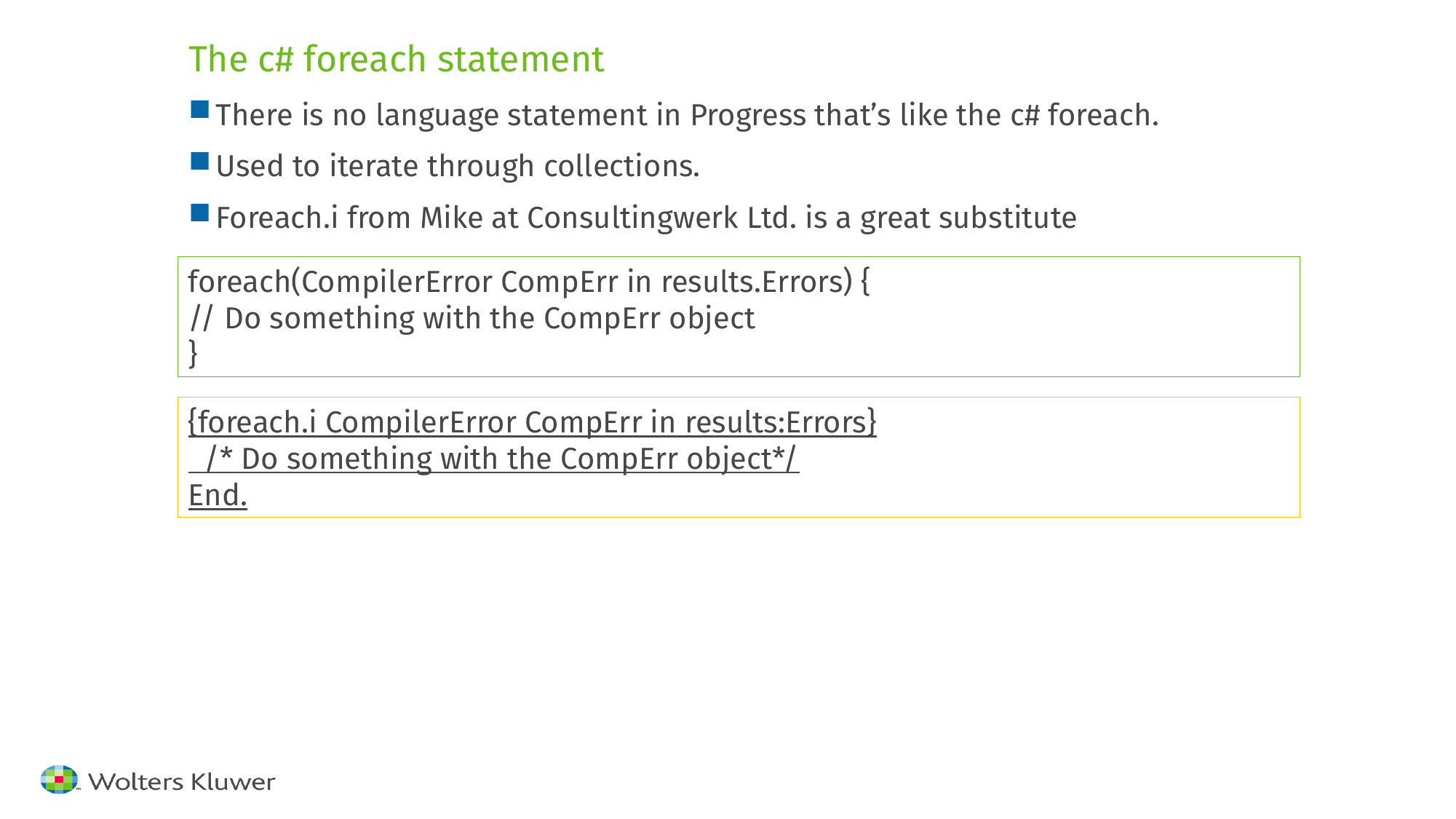

# The c# foreach statement
There is no language statement in Progress that’s like the c# foreach.
Used to iterate through collections.
Foreach.i from Mike at Consultingwerk Ltd. is a great substitute
foreach(CompilerError CompErr in results.Errors) {
// Do something with the CompErr object
}
{foreach.i CompilerError CompErr in results:Errors}
  /* Do something with the CompErr object*/
End.